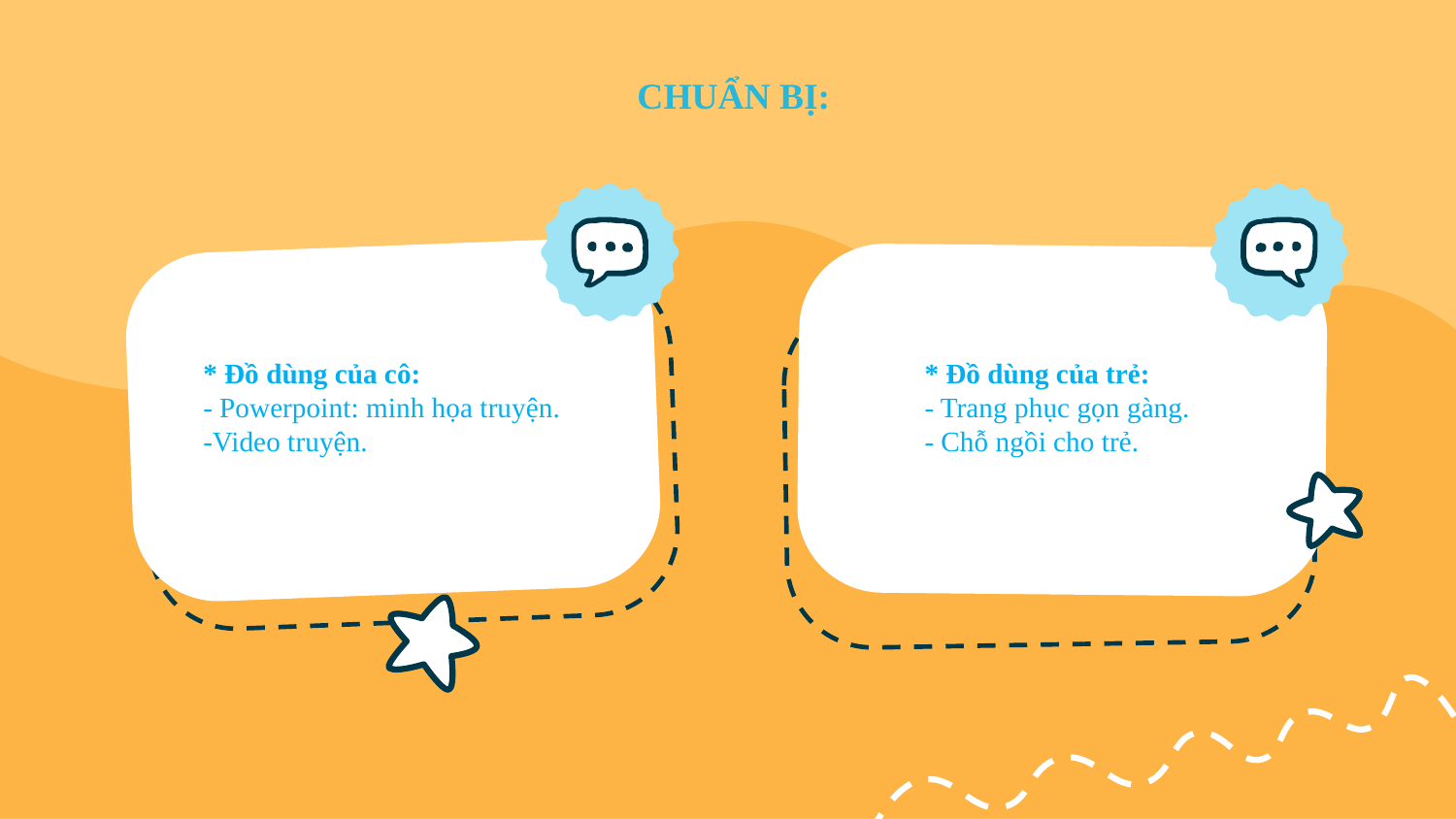

CHUẨN BỊ:

* Đồ dùng của cô:
- Powerpoint: minh họa truyện.
-Video truyện.
* Đồ dùng của trẻ:
- Trang phục gọn gàng.
- Chỗ ngồi cho trẻ.